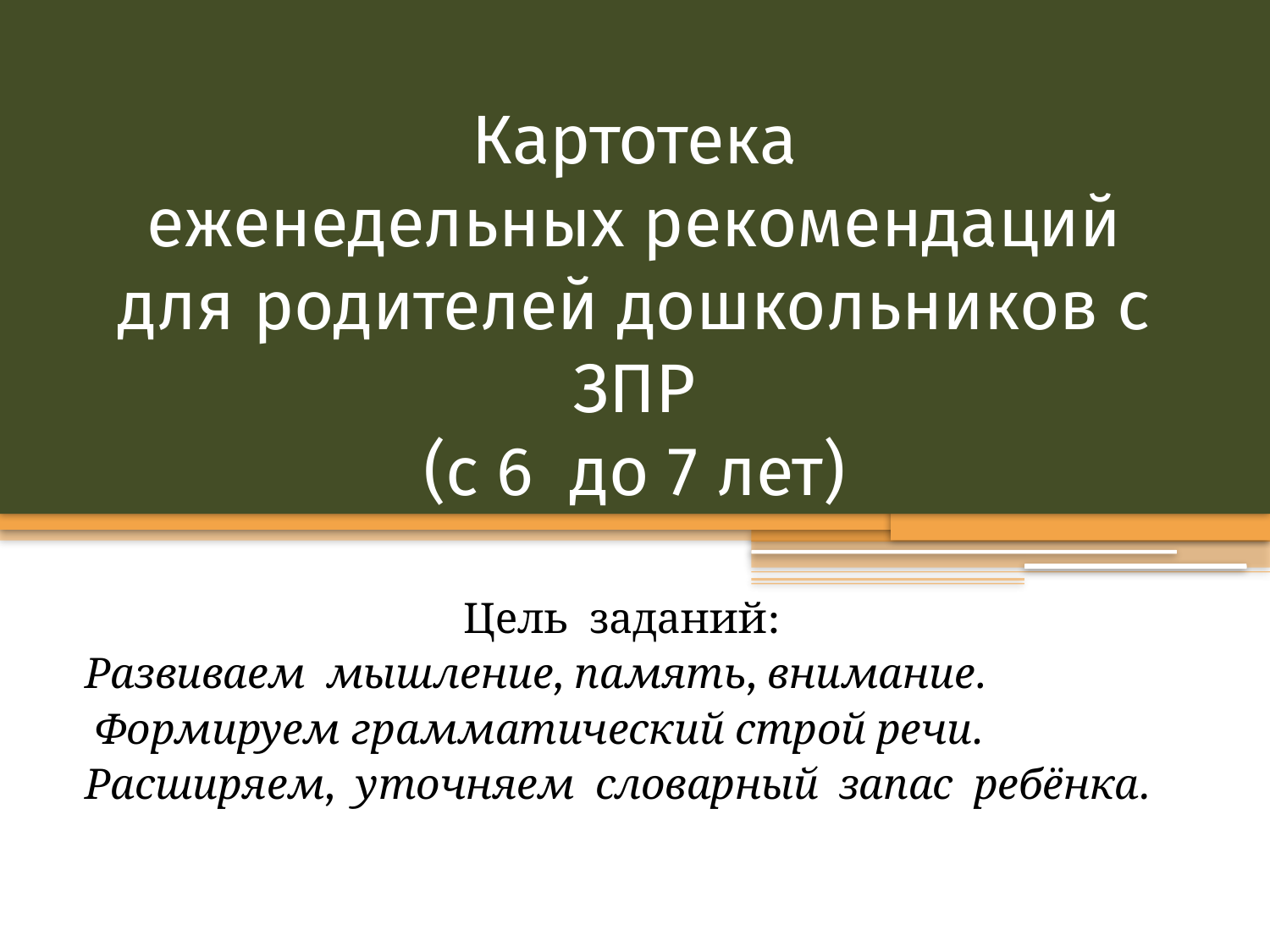

# Картотека еженедельных рекомендаций для родителей дошкольников с ЗПР (с 6  до 7 лет)
Цель  заданий:
Развиваем  мышление, память, внимание.
 Формируем грамматический строй речи.
Расширяем,  уточняем  словарный  запас  ребёнка.